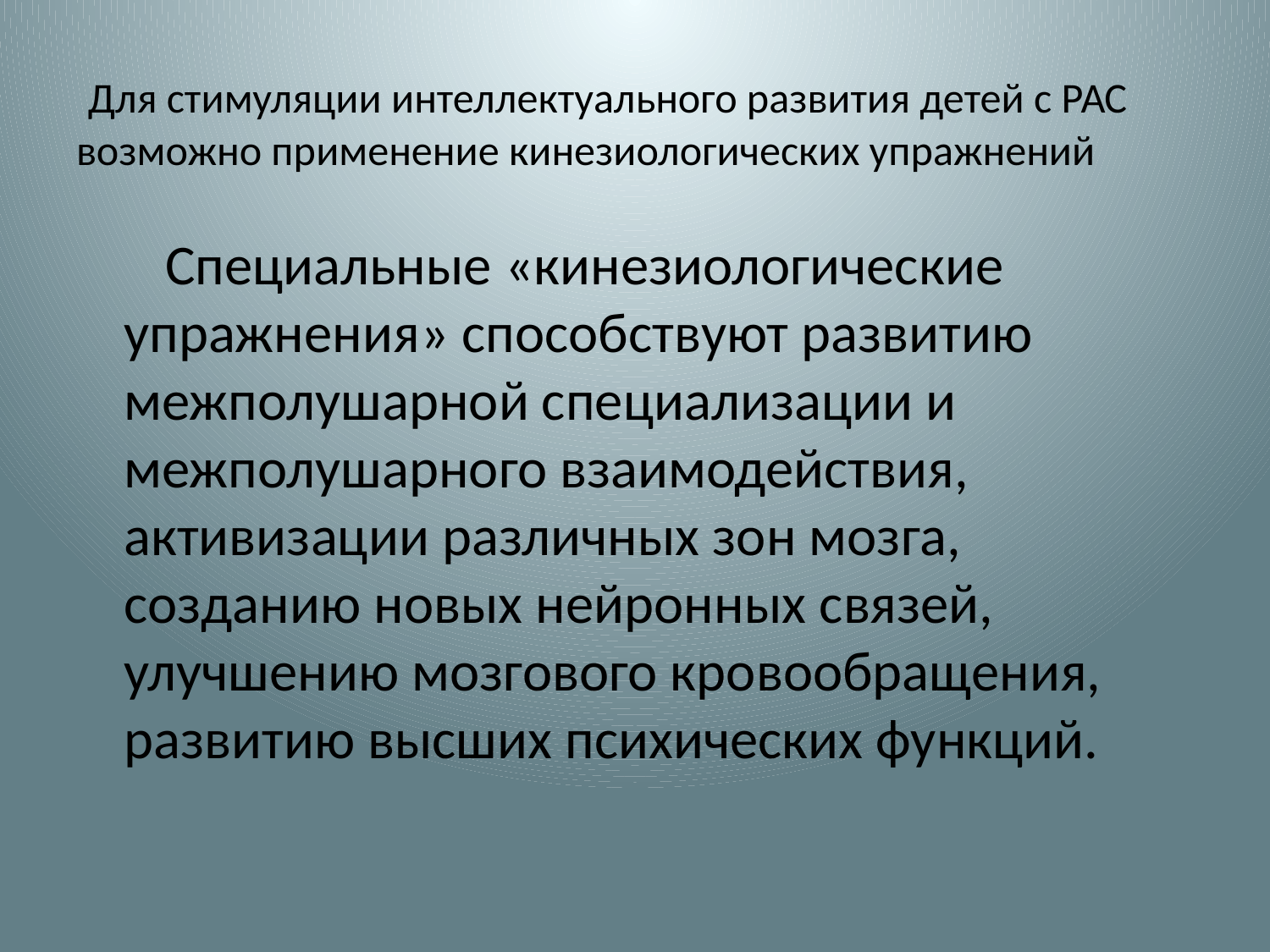

# Для стимуляции интеллектуального развития детей с РАС возможно применение кинезиологических упражнений
       Специальные «кинезиологические упражнения» способствуют развитию межполушарной специализации и межполушарного взаимодействия, активизации различных зон мозга, созданию новых нейронных связей, улучшению мозгового кровообращения, развитию высших психических функций.